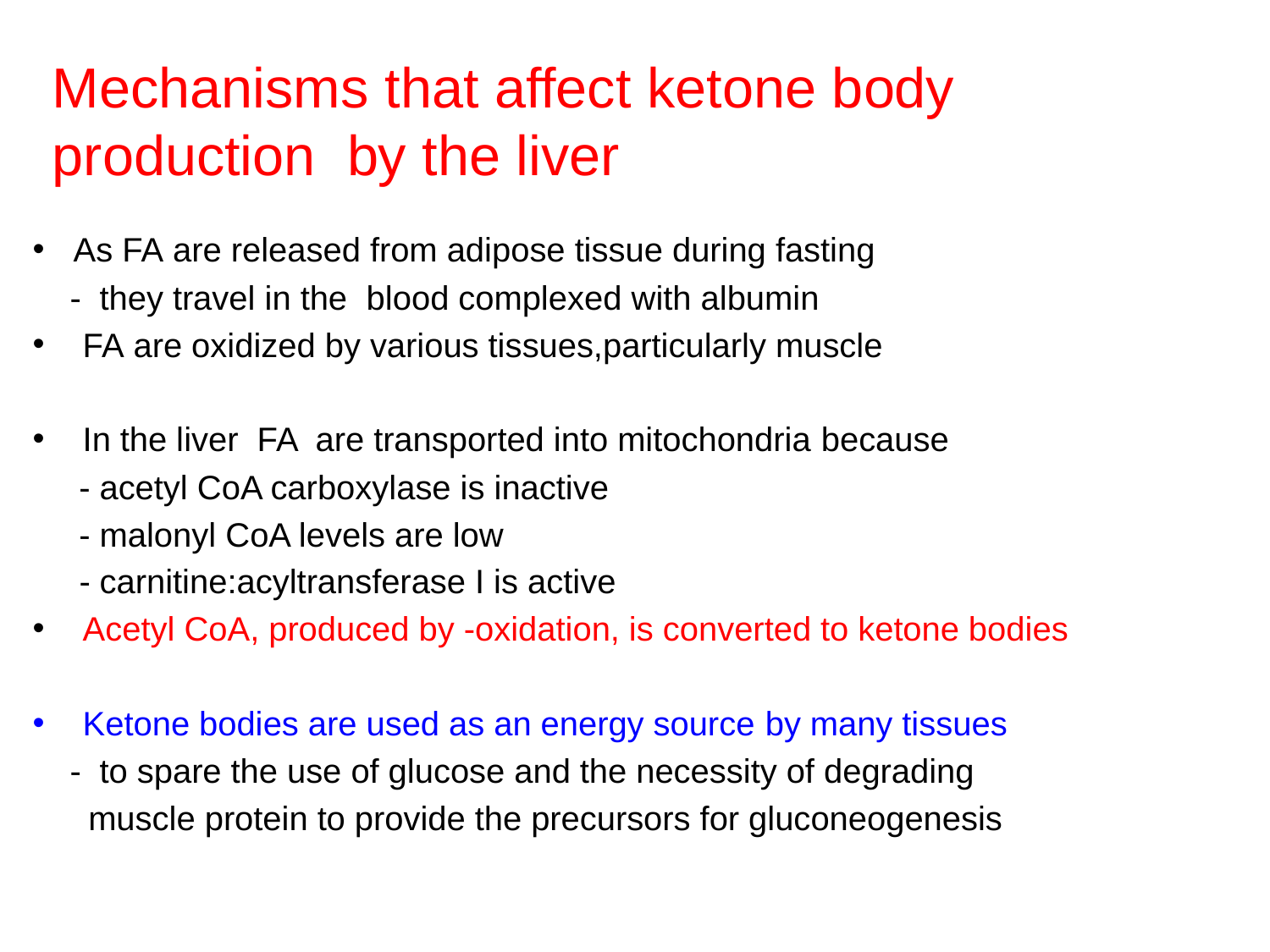

# Mechanisms that affect ketone body production  by the liver
As FA are released from adipose tissue during fasting
    -  they travel in the  blood complexed with albumin
 FA are oxidized by various tissues,particularly muscle

 In the liver  FA  are transported into mitochondria because
     - acetyl CoA carboxylase is inactive
     - malonyl CoA levels are low
     - carnitine:acyltransferase I is active
 Acetyl CoA, produced by -oxidation, is converted to ketone bodies

 Ketone bodies are used as an energy source by many tissues
    -  to spare the use of glucose and the necessity of degrading
      muscle protein to provide the precursors for gluconeogenesis